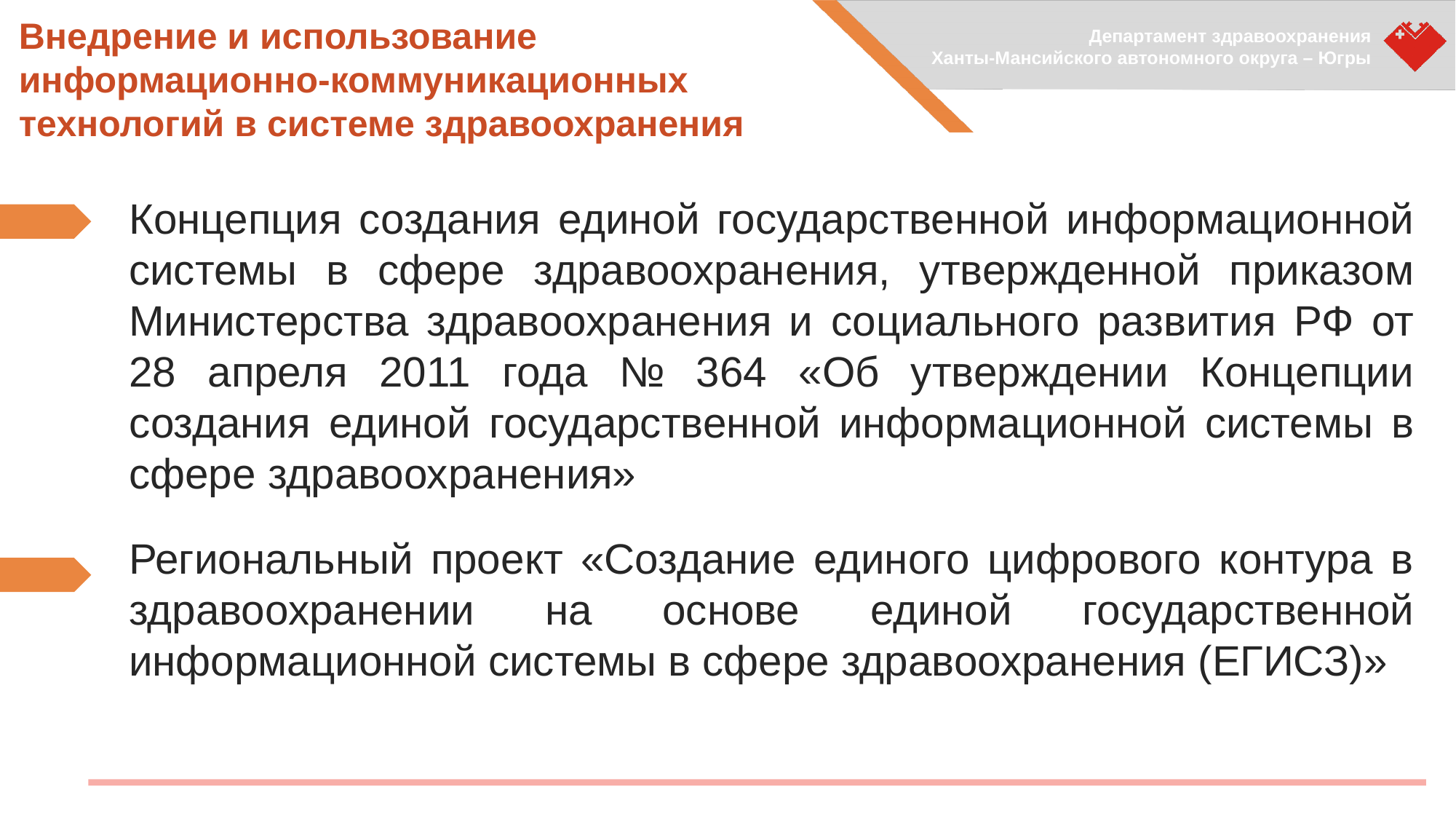

# Внедрение и использование информационно-коммуникационных технологий в системе здравоохранения
Концепция создания единой государственной информационной системы в сфере здравоохранения, утвержденной приказом Министерства здравоохранения и социального развития РФ от 28 апреля 2011 года № 364 «Об утверждении Концепции создания единой государственной информационной системы в сфере здравоохранения»

Региональный проект «Создание единого цифрового контура в здравоохранении на основе единой государственной информационной системы в сфере здравоохранения (ЕГИСЗ)»